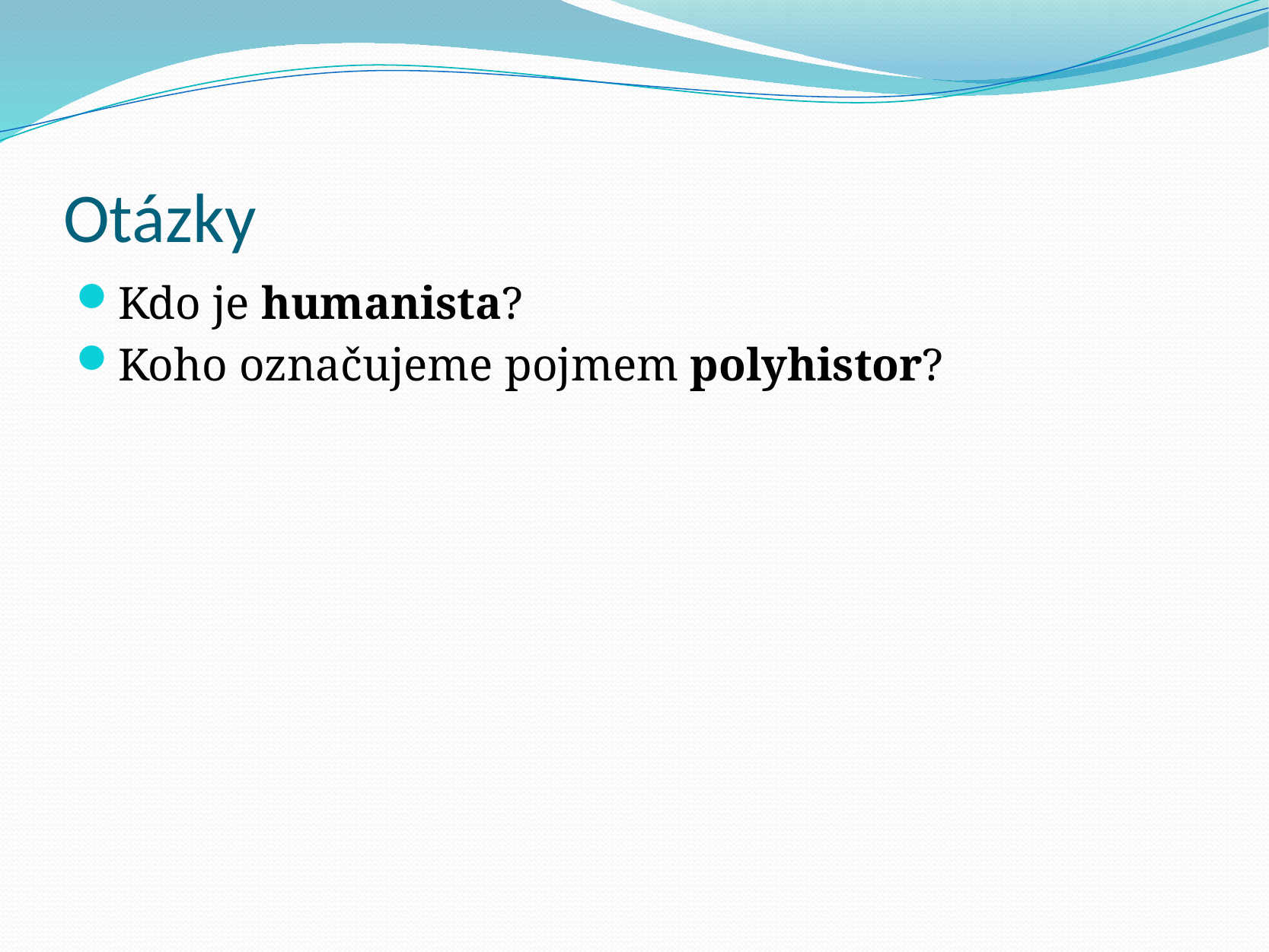

# Otázky
Kdo je humanista?
Koho označujeme pojmem polyhistor?